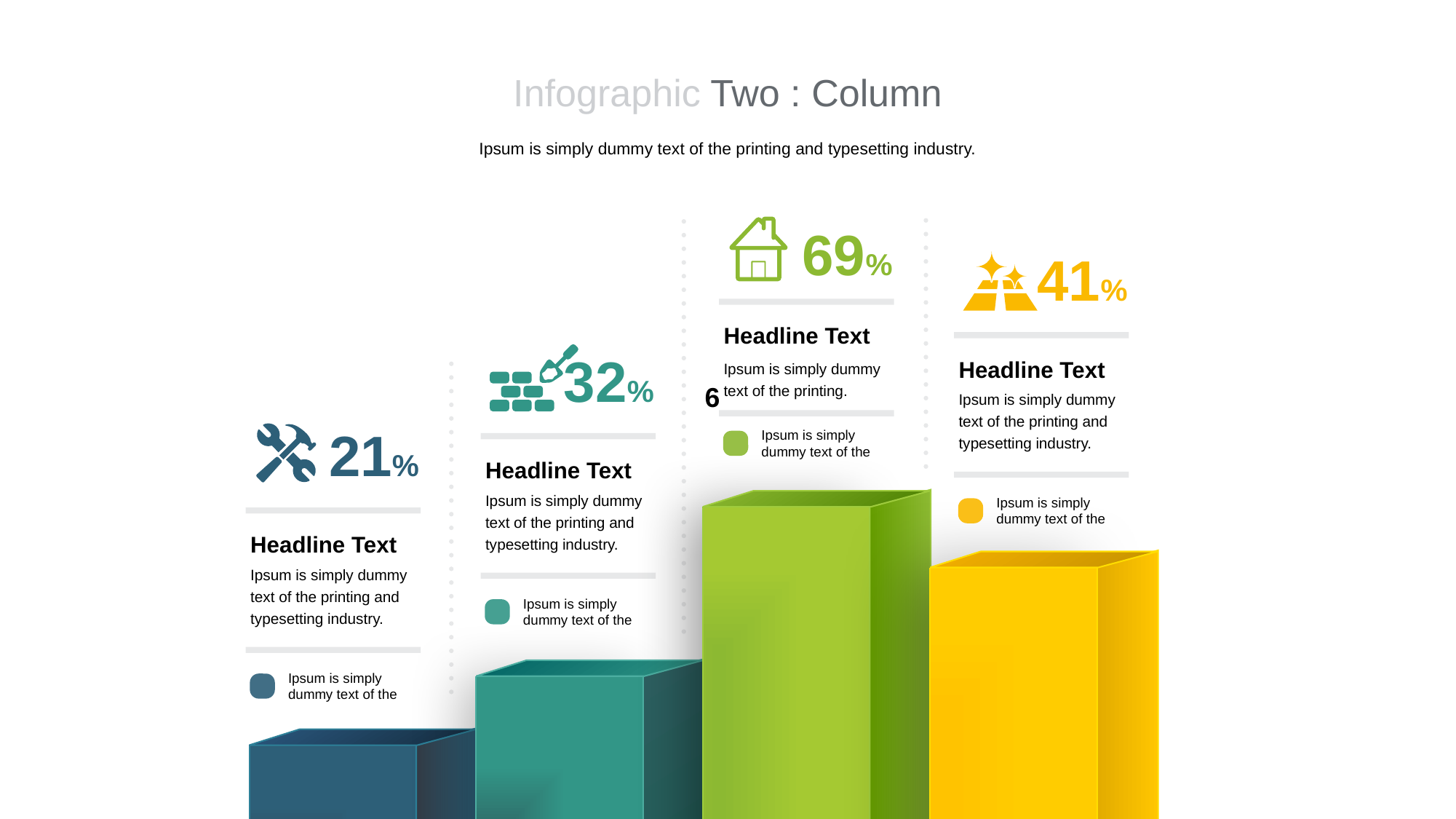

Infographic Two : Column
Ipsum is simply dummy text of the printing and typesetting industry.

69%

Headline Text
Ipsum is simply dummy text of the printing.

Ipsum is simply dummy text of the

41%

Headline Text
Ipsum is simply dummy text of the printing and typesetting industry.

Ipsum is simply dummy text of the

32%

Headline Text
Ipsum is simply dummy text of the printing and typesetting industry.

Ipsum is simply dummy text of the

6

21%

Headline Text
Ipsum is simply dummy text of the printing and typesetting industry.

Ipsum is simply dummy text of the